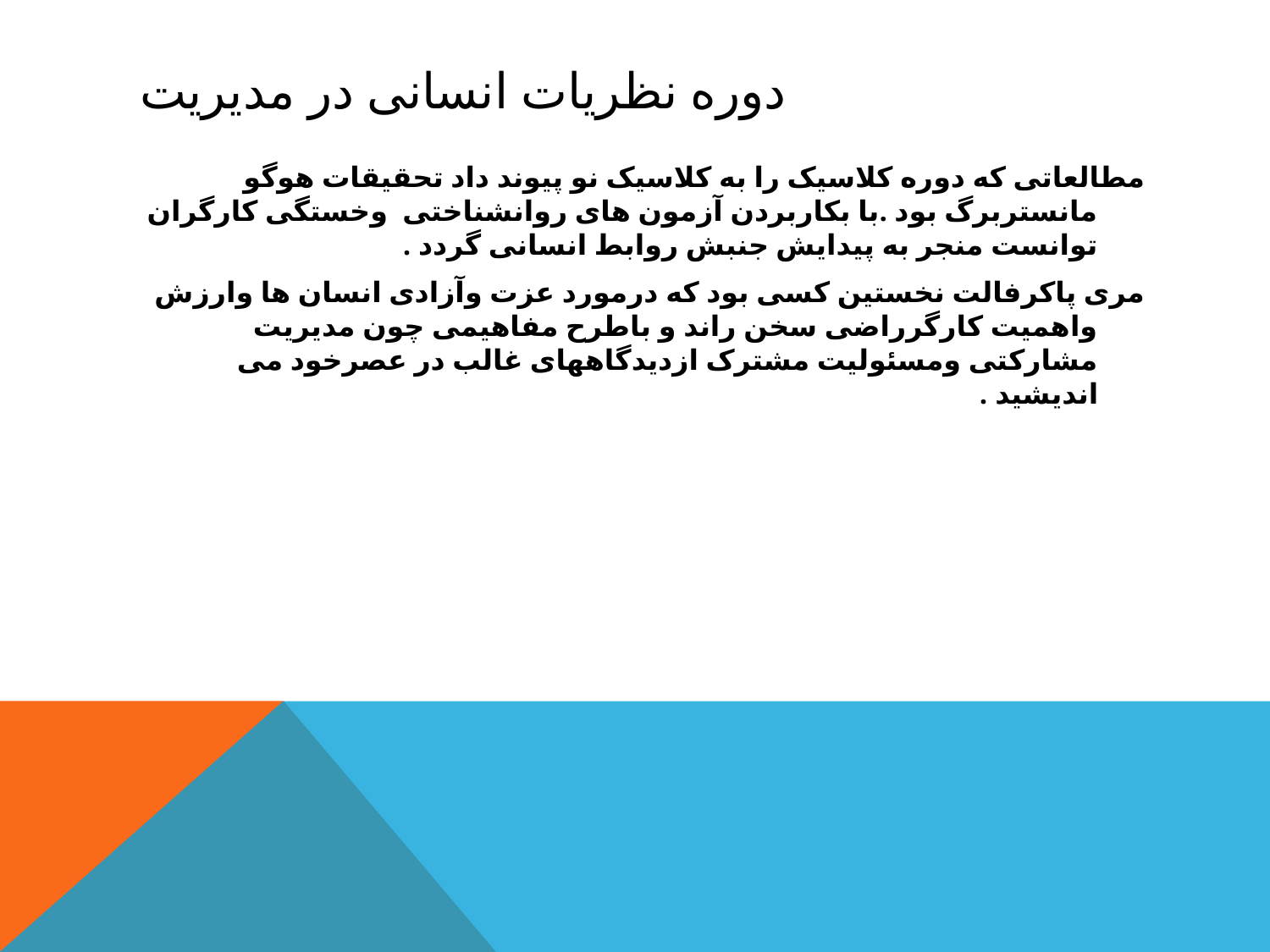

# دوره نظریات انسانی در مدیریت
مطالعاتی که دوره کلاسیک را به کلاسیک نو پیوند داد تحقیقات هوگو مانستربرگ بود .با بکاربردن آزمون های روانشناختی  وخستگی کارگران توانست منجر به پیدایش جنبش روابط انسانی گردد .
مری پاکرفالت نخستین کسی بود که درمورد عزت وآزادی انسان ها وارزش واهمیت کارگرراضی سخن راند و باطرح مفاهیمی چون مدیریت مشارکتی ومسئولیت مشترک ازدیدگاههای غالب در عصرخود می اندیشید .